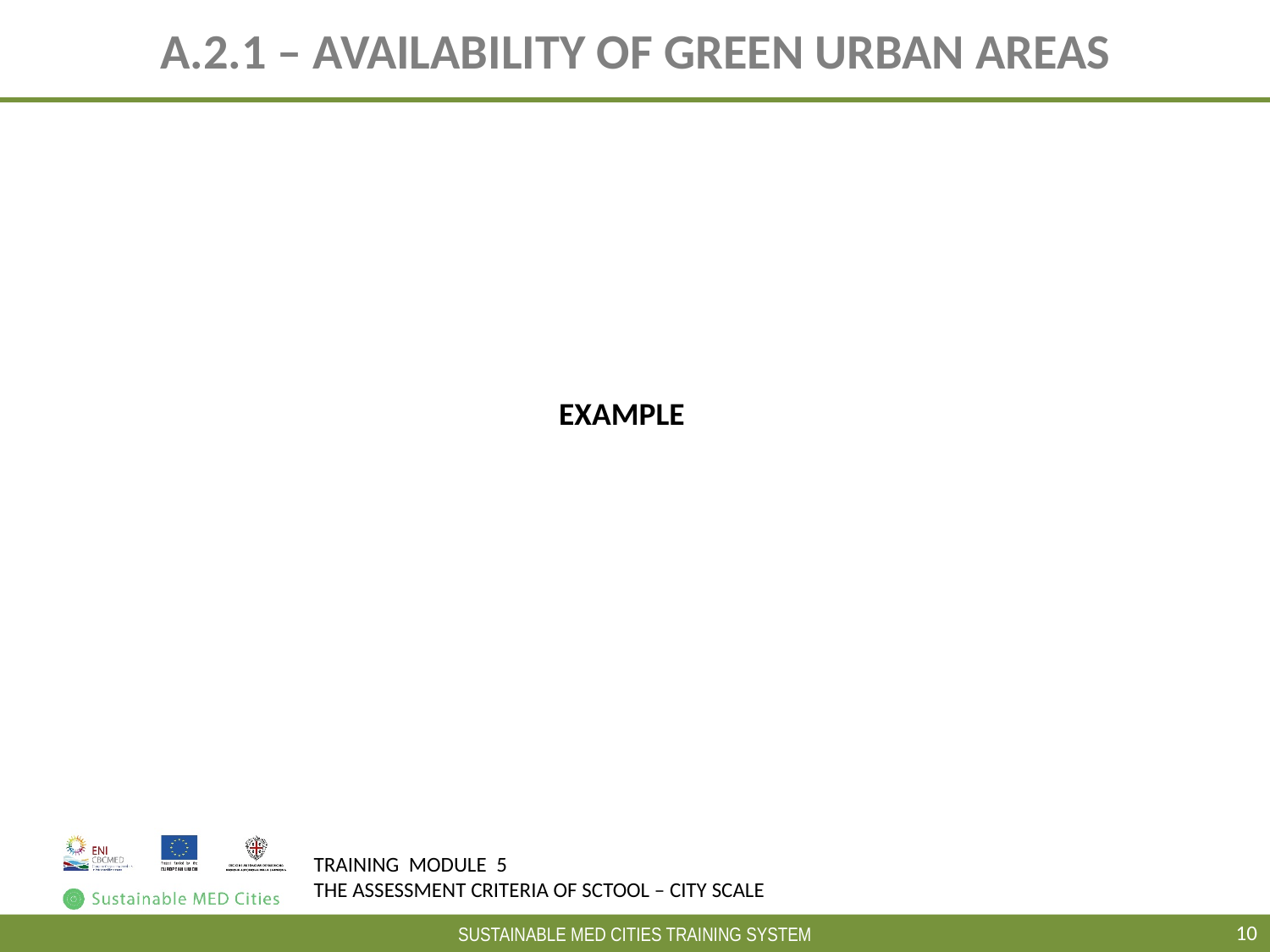

# A.2.1 – AVAILABILITY OF GREEN URBAN AREAS

EXAMPLE
10